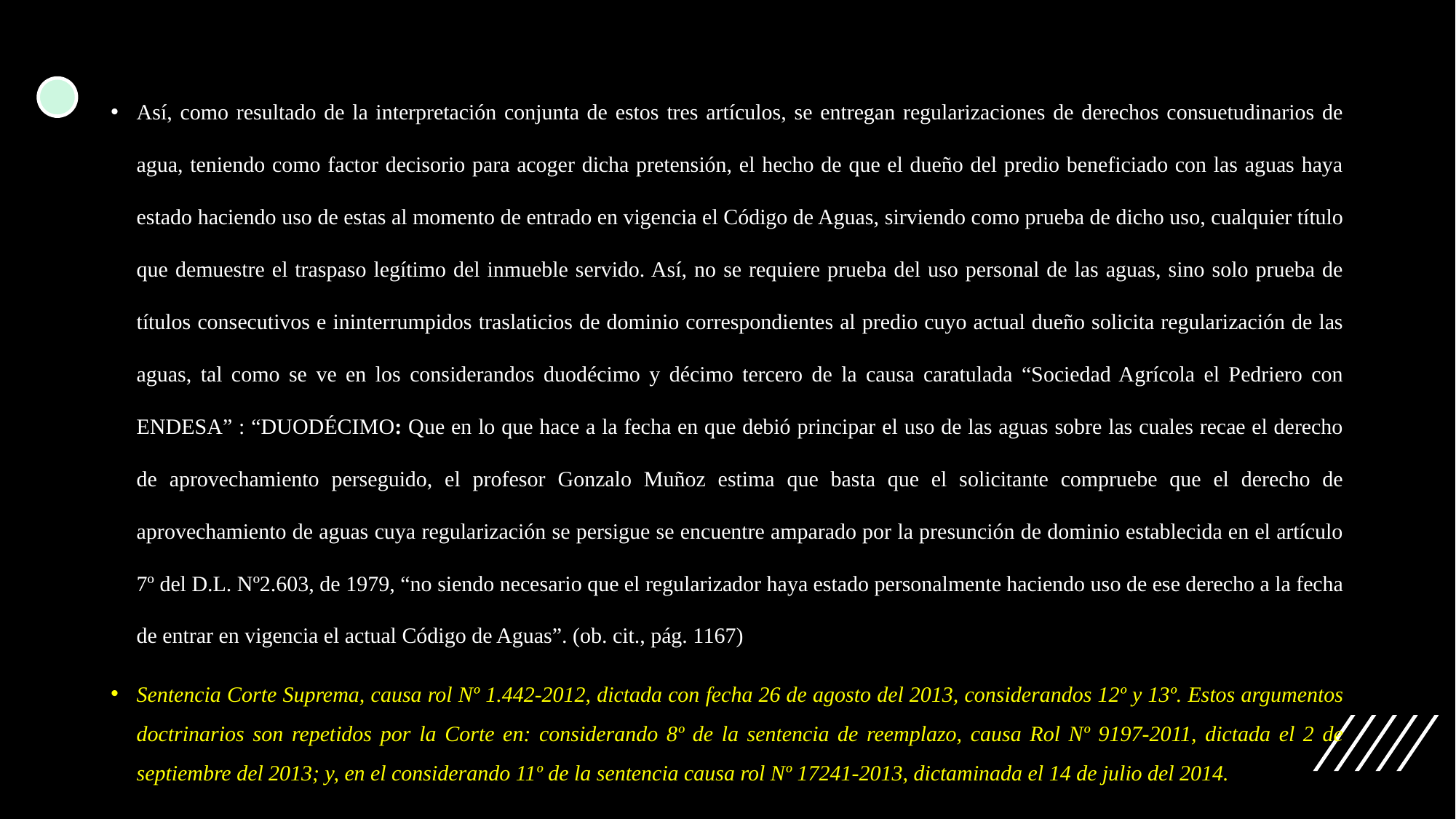

Así, como resultado de la interpretación conjunta de estos tres artículos, se entregan regularizaciones de derechos consuetudinarios de agua, teniendo como factor decisorio para acoger dicha pretensión, el hecho de que el dueño del predio beneficiado con las aguas haya estado haciendo uso de estas al momento de entrado en vigencia el Código de Aguas, sirviendo como prueba de dicho uso, cualquier título que demuestre el traspaso legítimo del inmueble servido. Así, no se requiere prueba del uso personal de las aguas, sino solo prueba de títulos consecutivos e ininterrumpidos traslaticios de dominio correspondientes al predio cuyo actual dueño solicita regularización de las aguas, tal como se ve en los considerandos duodécimo y décimo tercero de la causa caratulada “Sociedad Agrícola el Pedriero con ENDESA” : “DUODÉCIMO: Que en lo que hace a la fecha en que debió principar el uso de las aguas sobre las cuales recae el derecho de aprovechamiento perseguido, el profesor Gonzalo Muñoz estima que basta que el solicitante compruebe que el derecho de aprovechamiento de aguas cuya regularización se persigue se encuentre amparado por la presunción de dominio establecida en el artículo 7º del D.L. Nº2.603, de 1979, “no siendo necesario que el regularizador haya estado personalmente haciendo uso de ese derecho a la fecha de entrar en vigencia el actual Código de Aguas”. (ob. cit., pág. 1167)
Sentencia Corte Suprema, causa rol Nº 1.442-2012, dictada con fecha 26 de agosto del 2013, considerandos 12º y 13º. Estos argumentos doctrinarios son repetidos por la Corte en: considerando 8º de la sentencia de reemplazo, causa Rol Nº 9197-2011, dictada el 2 de septiembre del 2013; y, en el considerando 11º de la sentencia causa rol Nº 17241-2013, dictaminada el 14 de julio del 2014.